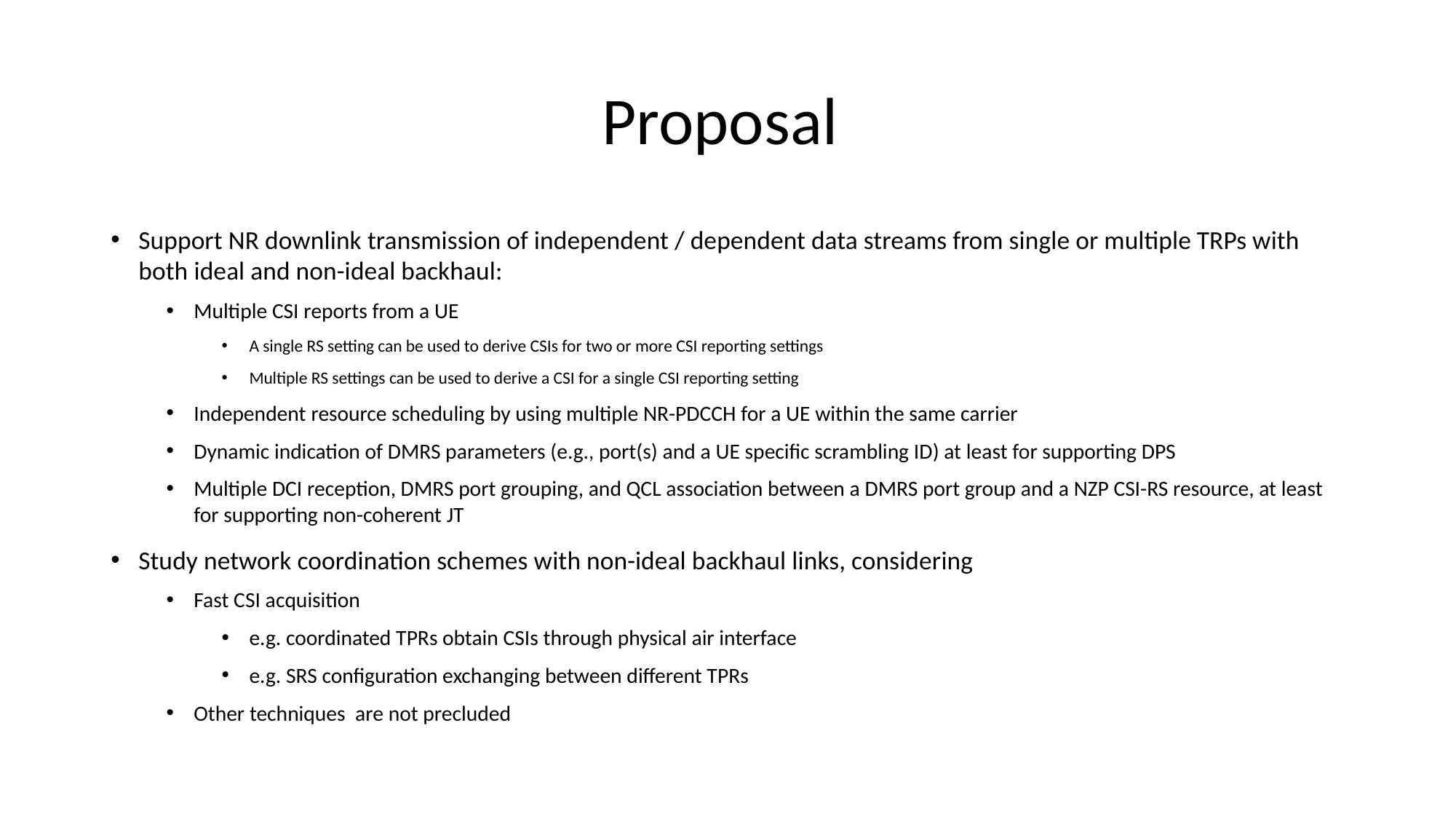

# Proposal
Support NR downlink transmission of independent / dependent data streams from single or multiple TRPs with both ideal and non-ideal backhaul:
Multiple CSI reports from a UE
A single RS setting can be used to derive CSIs for two or more CSI reporting settings
Multiple RS settings can be used to derive a CSI for a single CSI reporting setting
Independent resource scheduling by using multiple NR-PDCCH for a UE within the same carrier
Dynamic indication of DMRS parameters (e.g., port(s) and a UE specific scrambling ID) at least for supporting DPS
Multiple DCI reception, DMRS port grouping, and QCL association between a DMRS port group and a NZP CSI-RS resource, at least for supporting non-coherent JT
Study network coordination schemes with non-ideal backhaul links, considering
Fast CSI acquisition
e.g. coordinated TPRs obtain CSIs through physical air interface
e.g. SRS configuration exchanging between different TPRs
Other techniques  are not precluded